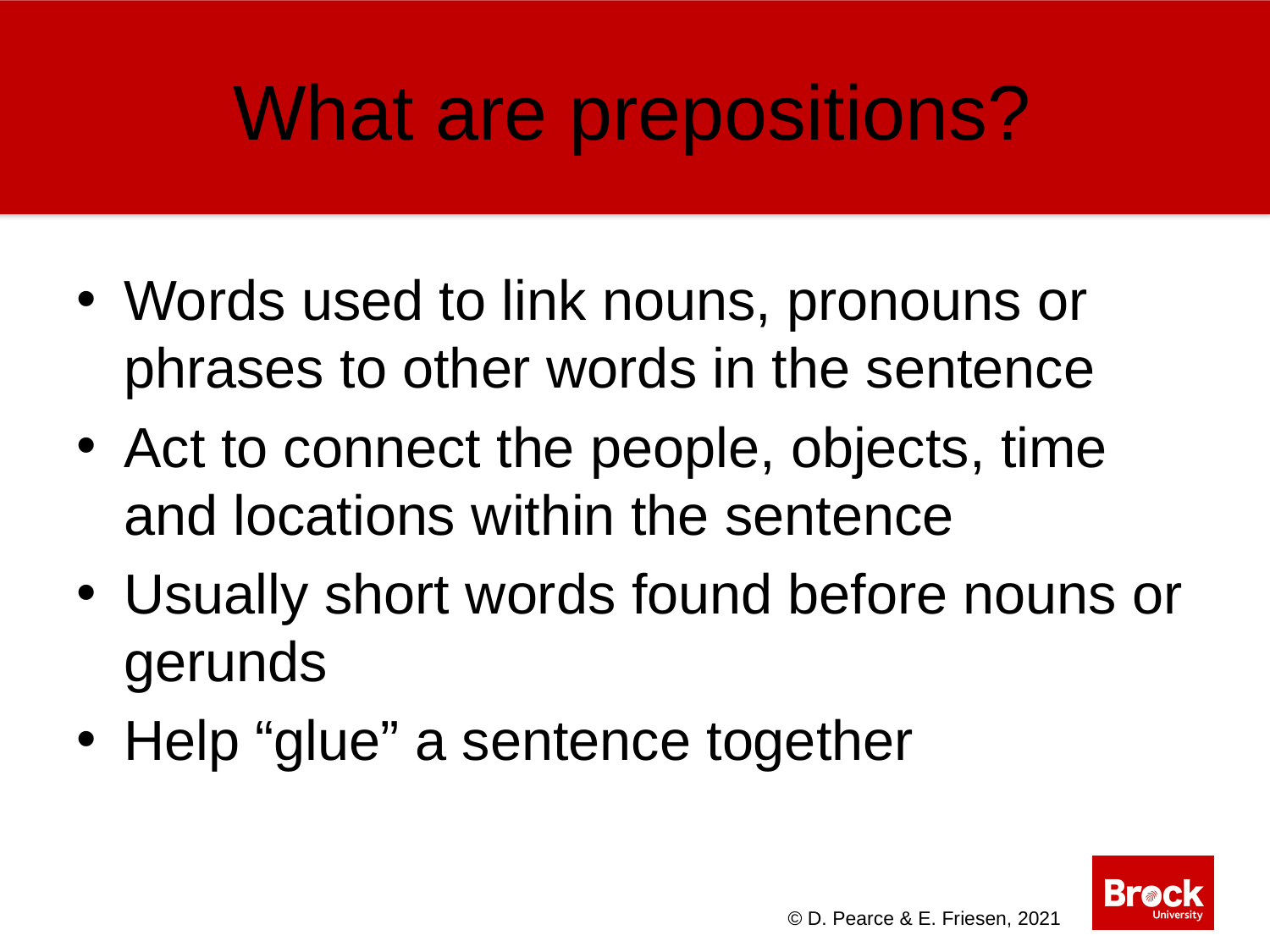

What are prepositions?
Words used to link nouns, pronouns or phrases to other words in the sentence
Act to connect the people, objects, time and locations within the sentence
Usually short words found before nouns or gerunds
Help “glue” a sentence together